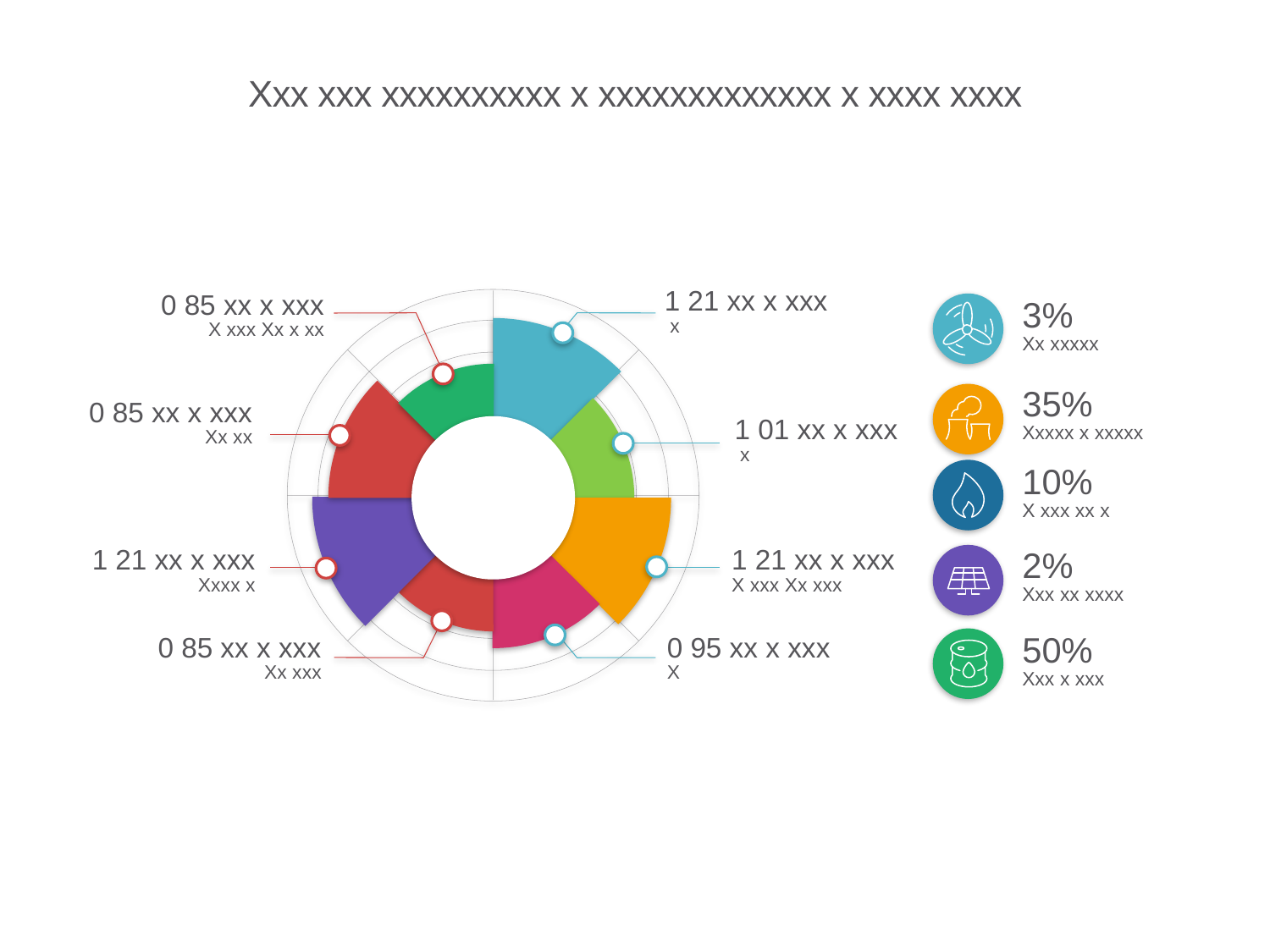

# Xxx xxx xxxxxxxxxx x xxxxxxxxxxxxx x xxxx xxxx
1 21 xx x xxx
 x
0 85 xx x xxx
X xxx Xx x xx

3%
Xx xxxxx

35%
Xxxxx x xxxxx

0 85 xx x xxx
Xx xx

1 01 xx x xxx
 x

10%
X xxx xx x

1 21 xx x xxx
Xxxx x
1 21 xx x xxx
X xxx Xx xxx
2%
Xxx xx xxxx

50%
Xxx x xxx

0 85 xx x xxx
Xx xxx
0 95 xx x xxx
X